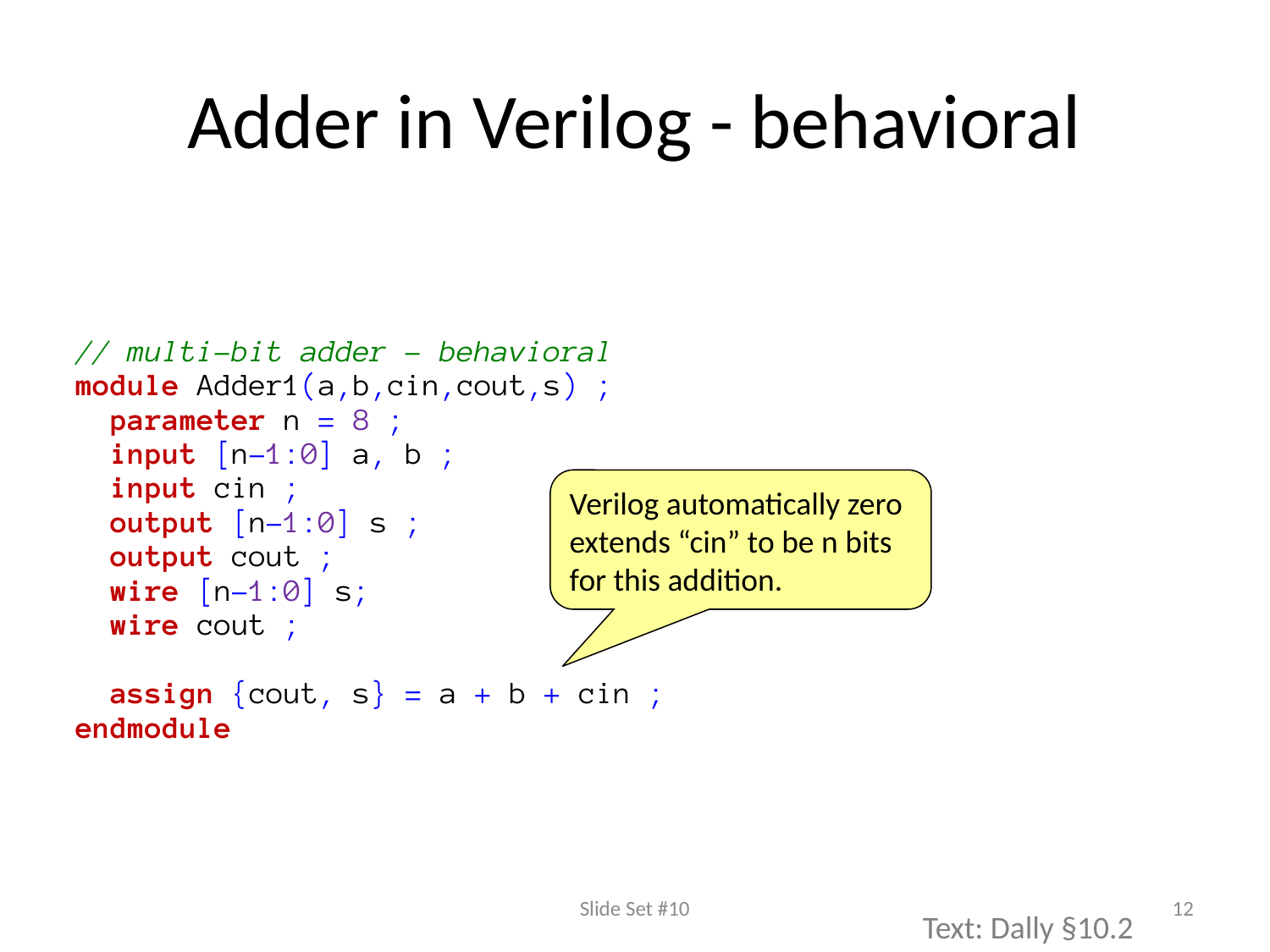

# Adder in Verilog - behavioral
// multi-bit adder - behavioral
module Adder1(a,b,cin,cout,s) ;
  parameter n = 8 ;
  input [n-1:0] a, b ;
  input cin ;
  output [n-1:0] s ;
  output cout ;
  wire [n-1:0] s;
  wire cout ;

  assign {cout, s} = a + b + cin ;
endmodule
Verilog automatically zero extends “cin” to be n bits for this addition.
Slide Set #10
12
Text: Dally §10.2